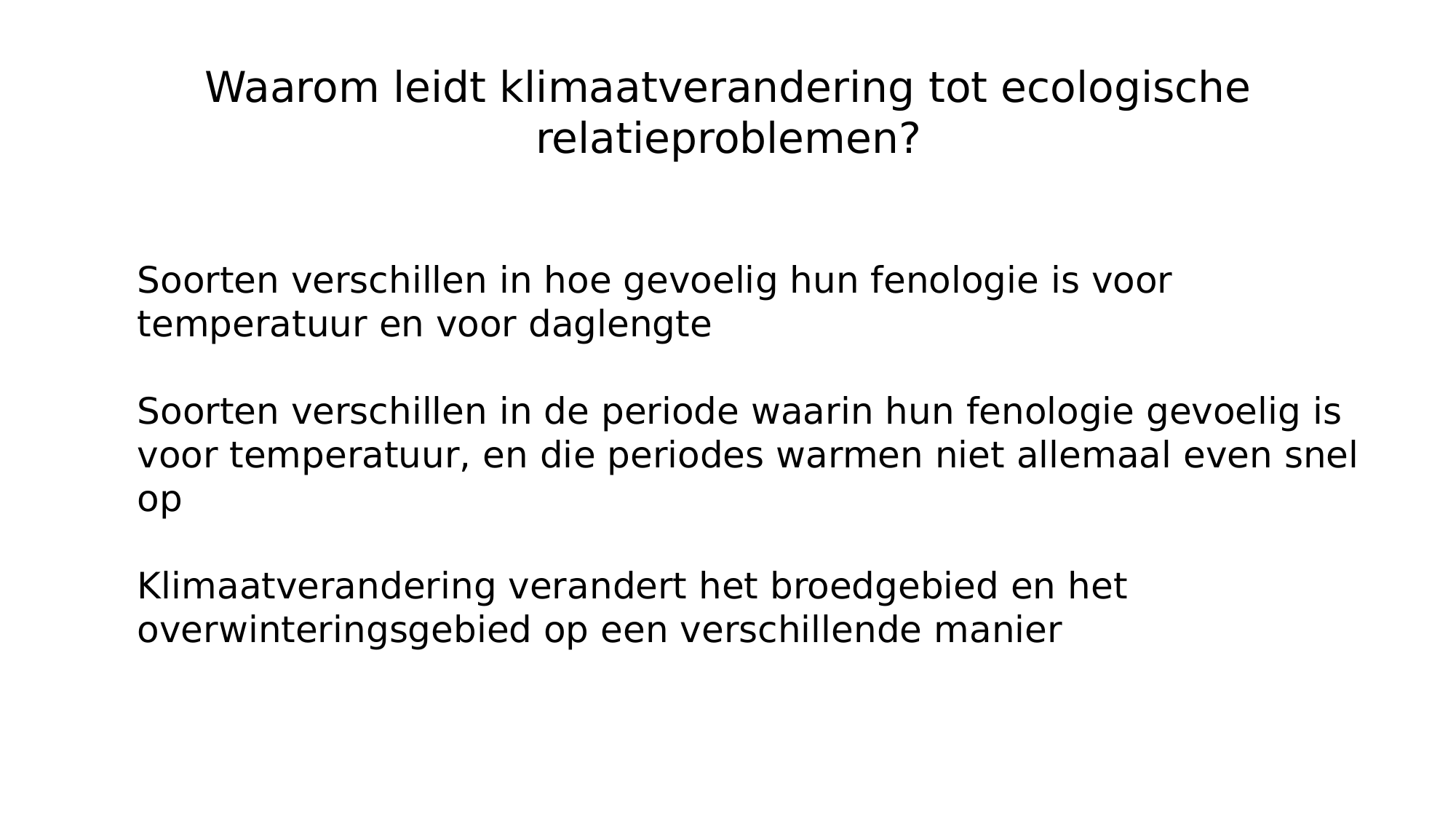

Waarom leidt klimaatverandering tot ecologische relatieproblemen?
Soorten verschillen in hoe gevoelig hun fenologie is voor temperatuur en voor daglengte

Soorten verschillen in de periode waarin hun fenologie gevoelig is voor temperatuur, en die periodes warmen niet allemaal even snel op

Klimaatverandering verandert het broedgebied en het overwinteringsgebied op een verschillende manier